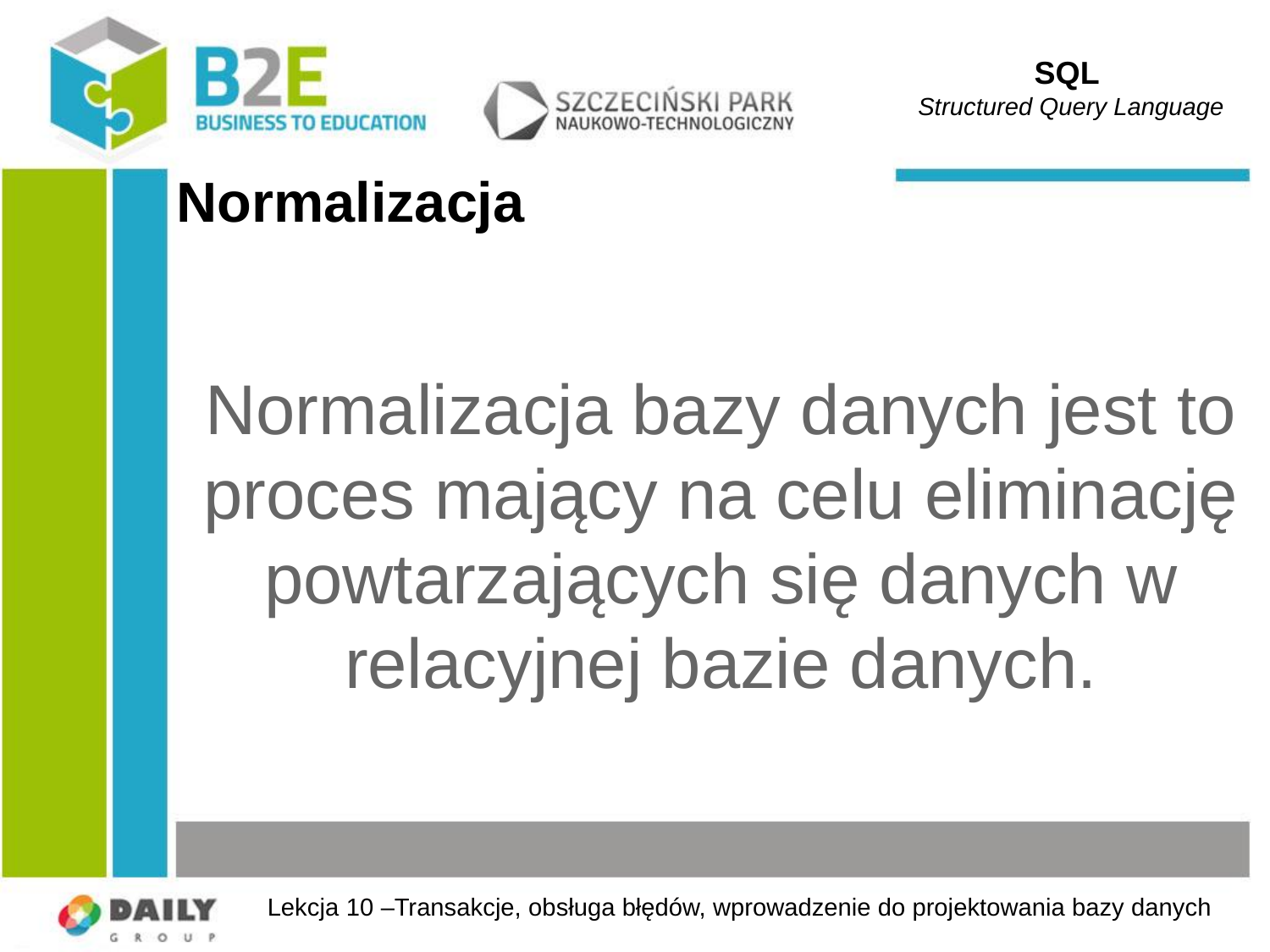

SQL
Structured Query Language
# Normalizacja

Normalizacja bazy danych jest to proces mający na celu eliminację powtarzających się danych w relacyjnej bazie danych.
Lekcja 10 –Transakcje, obsługa błędów, wprowadzenie do projektowania bazy danych